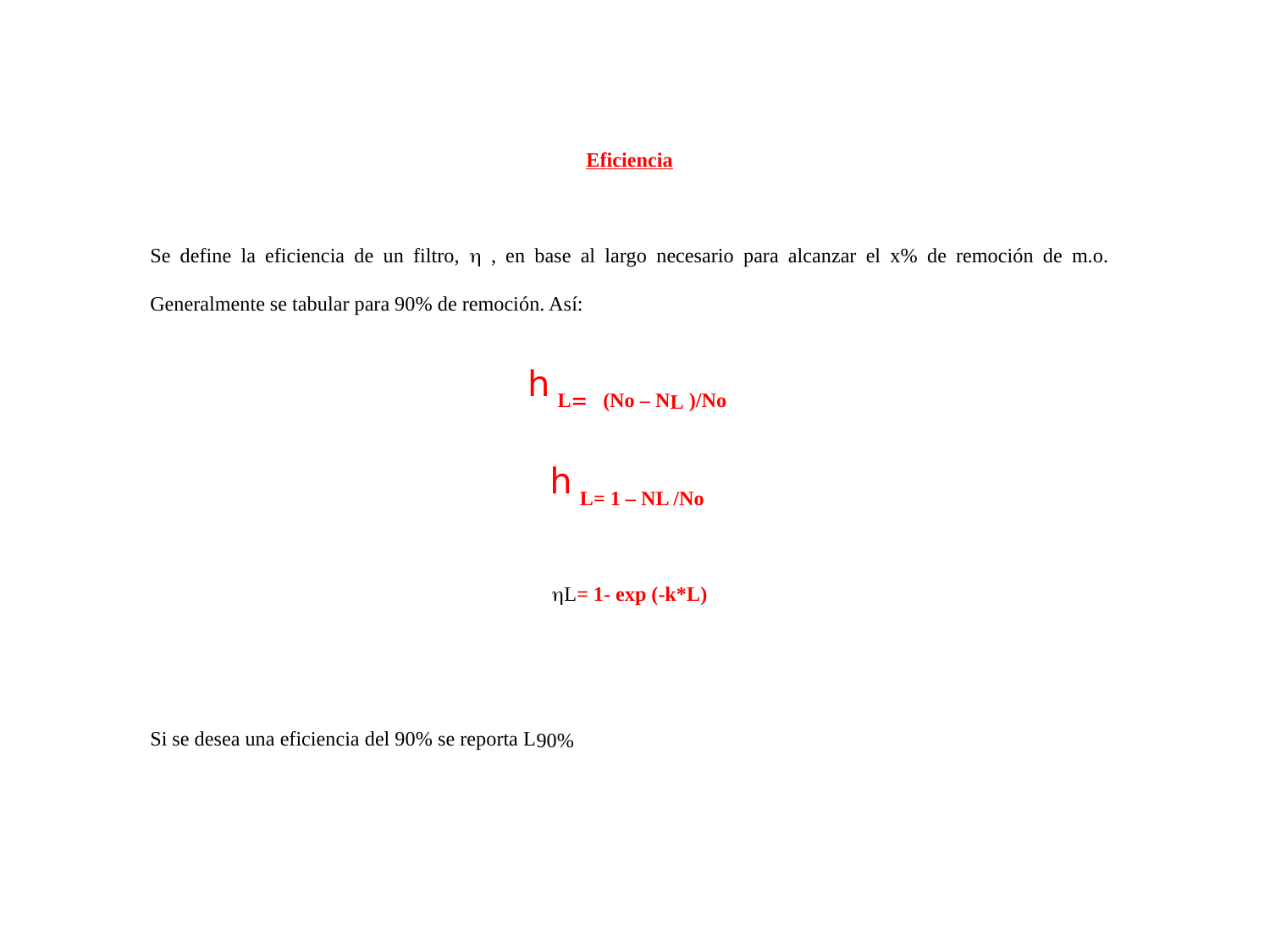

Eficiencia

Se define la eficiencia de un filtro, η , en base al largo necesario para alcanzar el x% de remoción de m.o. Generalmente se tabular para 90% de remoción. Así:

L=  (No – NL )/No

L= 1 – NL /No

ηL= 1- exp (-k*L)

Si se desea una eficiencia del 90% se reporta L90%